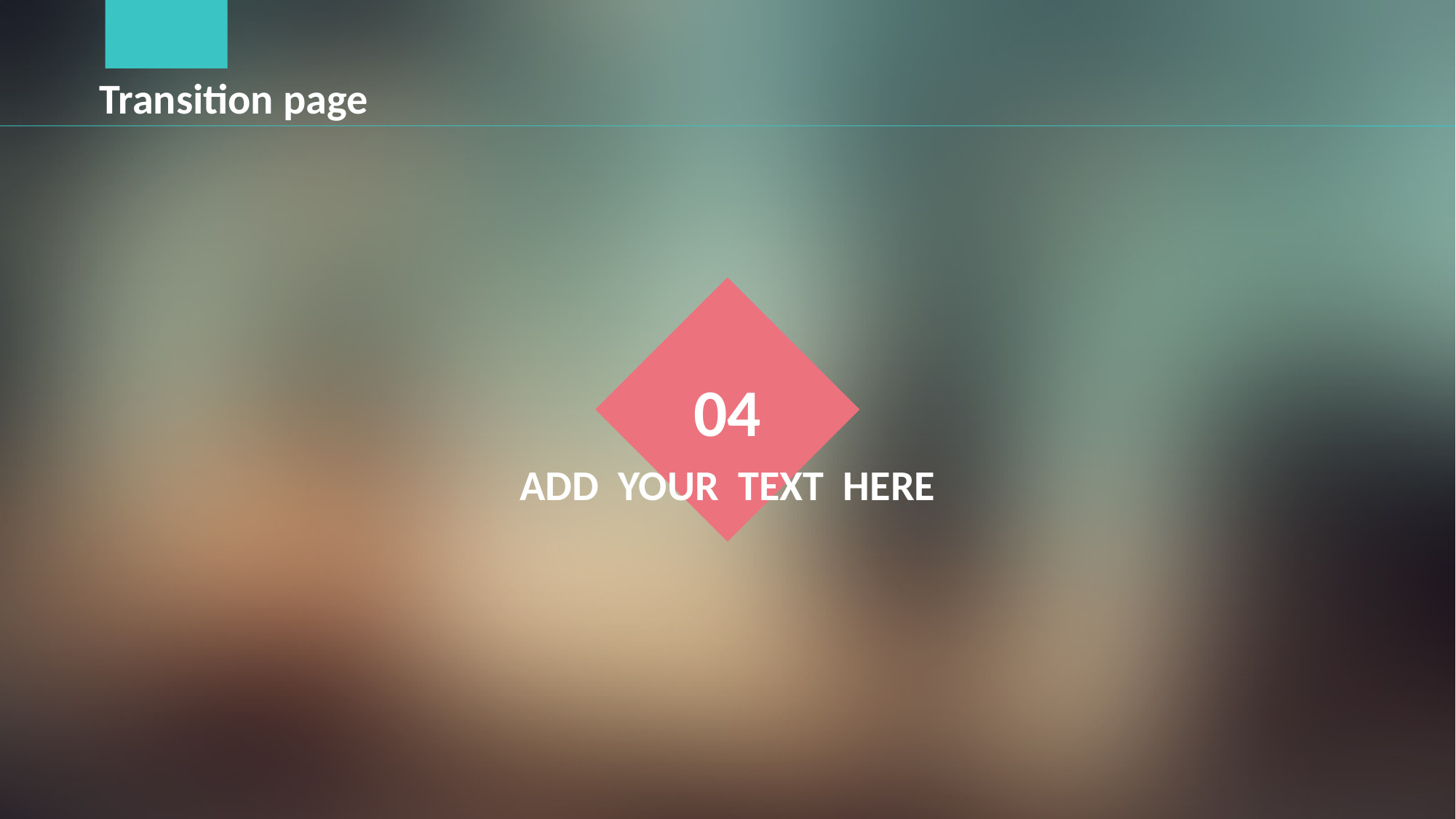

Transition page

04
ADD  YOUR  TEXT  HERE